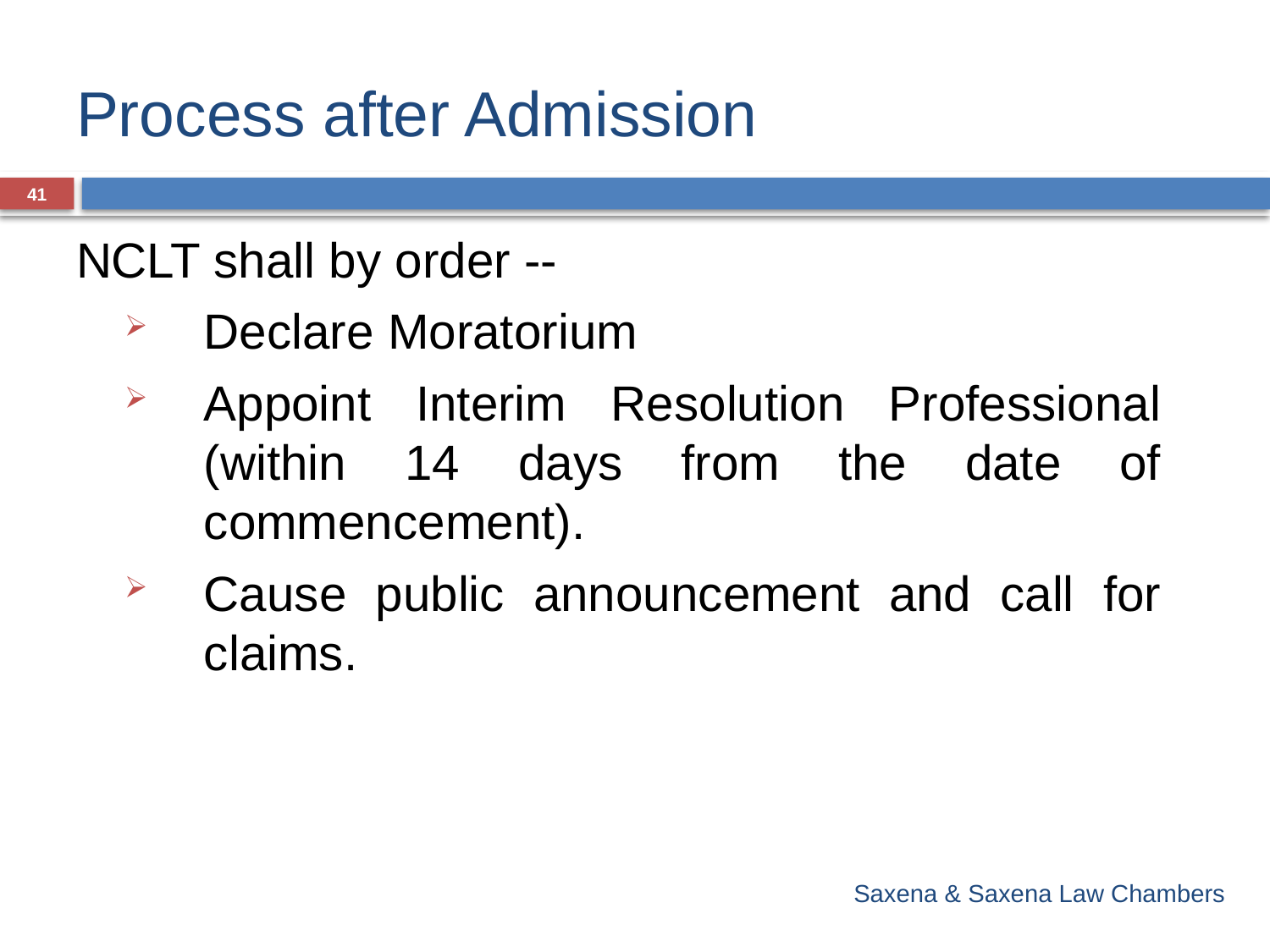

# Process after Admission
41
NCLT shall by order --
Declare Moratorium
Appoint Interim Resolution Professional (within 14 days from the date of commencement).
Cause public announcement and call for claims.

Saxena & Saxena Law Chambers